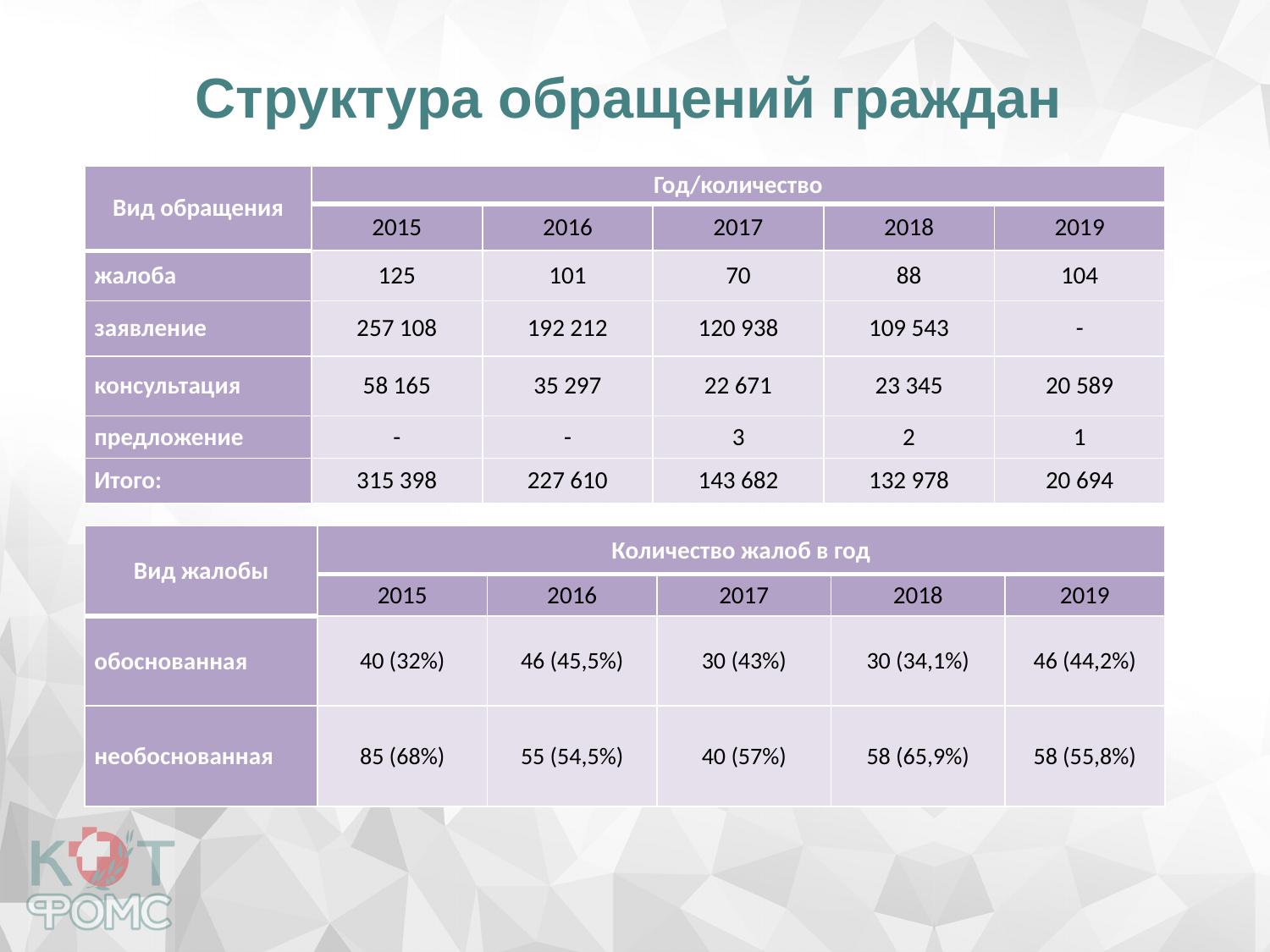

# Структура обращений граждан
| Вид обращения | Год/количество |  |  |  |  |
| --- | --- | --- | --- | --- | --- |
|  | 2015 | 2016 | 2017 | 2018 | 2019 |
| жалоба | 125 | 101 | 70 | 88 | 104 |
| заявление | 257 108 | 192 212 | 120 938 | 109 543 | - |
| консультация | 58 165 | 35 297 | 22 671 | 23 345 | 20 589 |
| предложение | - | - | 3 | 2 | 1 |
| Итого: | 315 398 | 227 610 | 143 682 | 132 978 | 20 694 |
| Вид жалобы | Количество жалоб в год |  |  |  |  |
| --- | --- | --- | --- | --- | --- |
|  | 2015 | 2016 | 2017 | 2018 | 2019 |
| обоснованная | 40 (32%) | 46 (45,5%) | 30 (43%) | 30 (34,1%) | 46 (44,2%) |
| необоснованная | 85 (68%) | 55 (54,5%) | 40 (57%) | 58 (65,9%) | 58 (55,8%) |